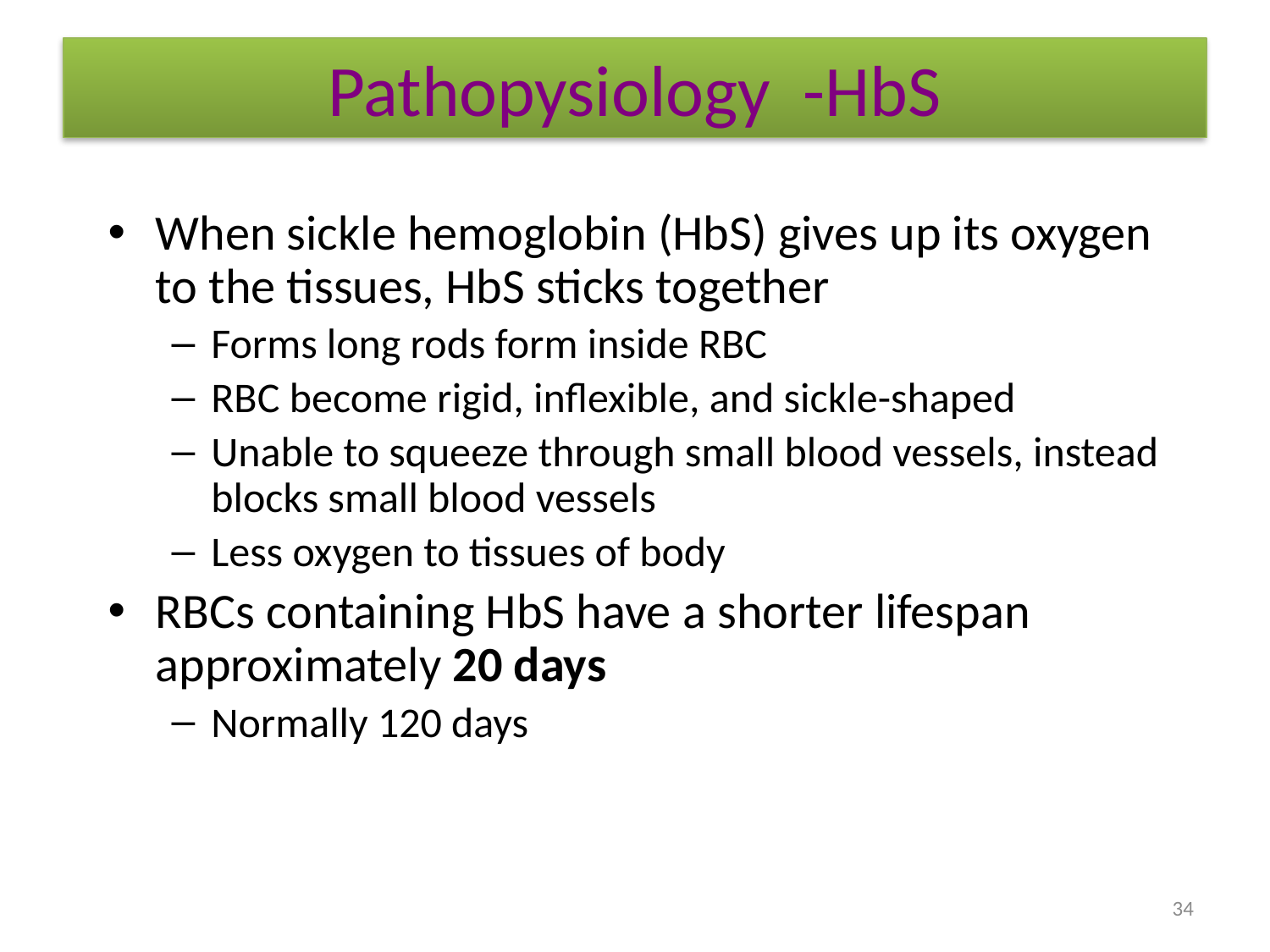

# Pathopysiology  -HbS
When sickle hemoglobin (HbS) gives up its oxygen to the tissues, HbS sticks together
Forms long rods form inside RBC
RBC become rigid, inflexible, and sickle-shaped
Unable to squeeze through small blood vessels, instead blocks small blood vessels
Less oxygen to tissues of body
RBCs containing HbS have a shorter lifespan approximately 20 days
Normally 120 days
34